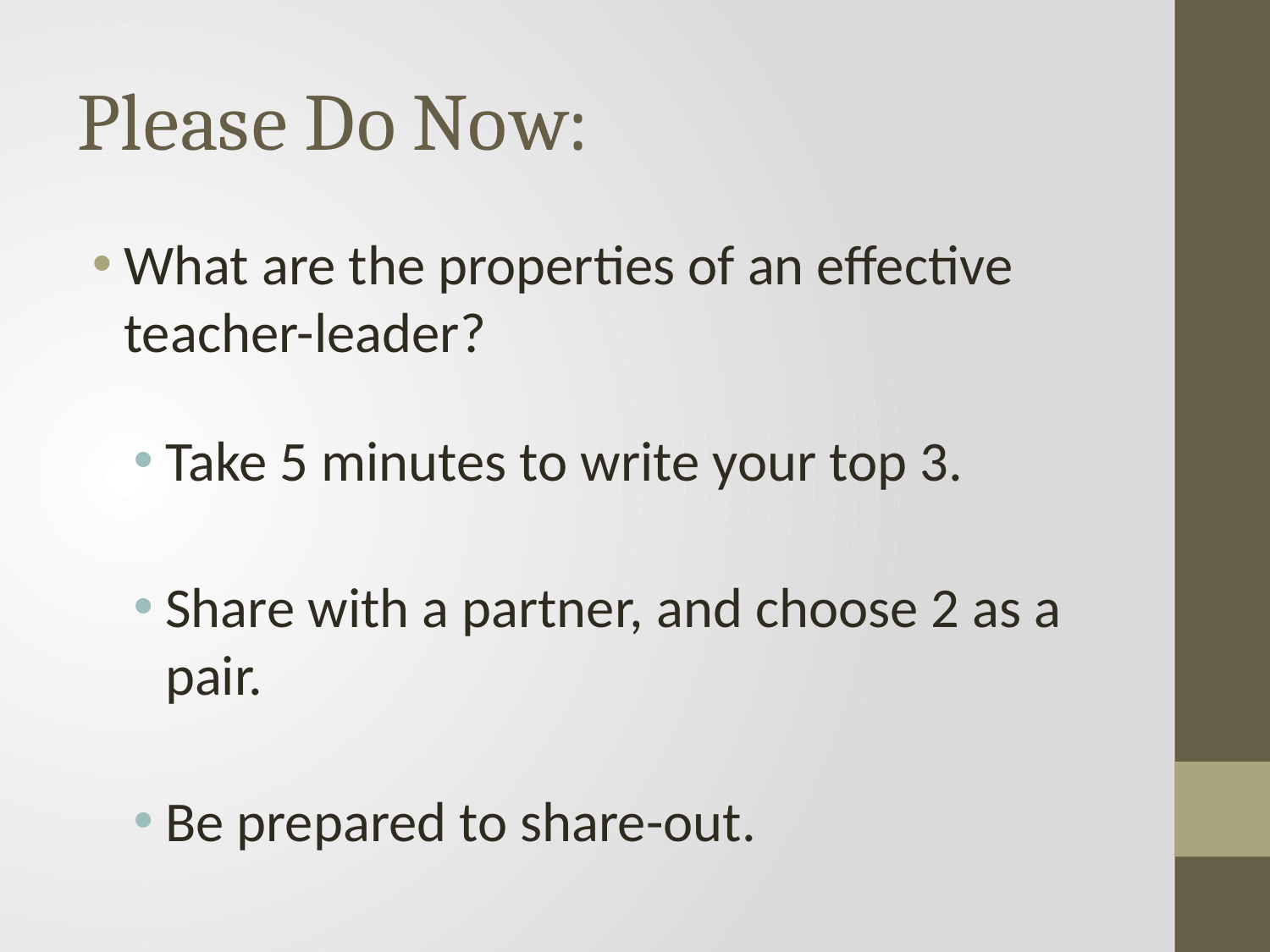

# Please Do Now:
What are the properties of an effective teacher-leader?

Take 5 minutes to write your top 3.

Share with a partner, and choose 2 as a pair.

Be prepared to share-out.